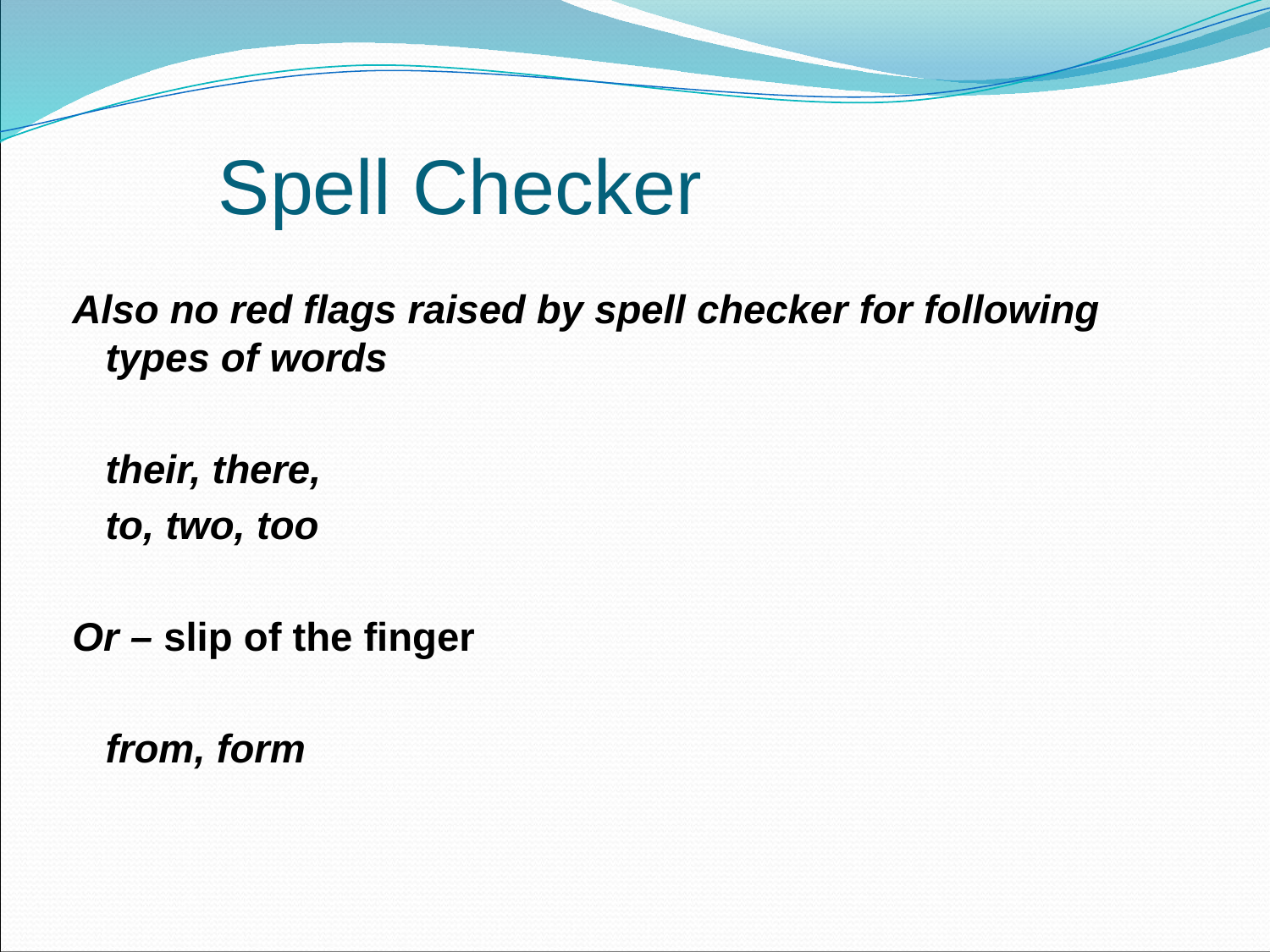

# Spell Checker
Also no red flags raised by spell checker for following types of words

		their, there,
		to, two, too

Or – slip of the finger

		from, form